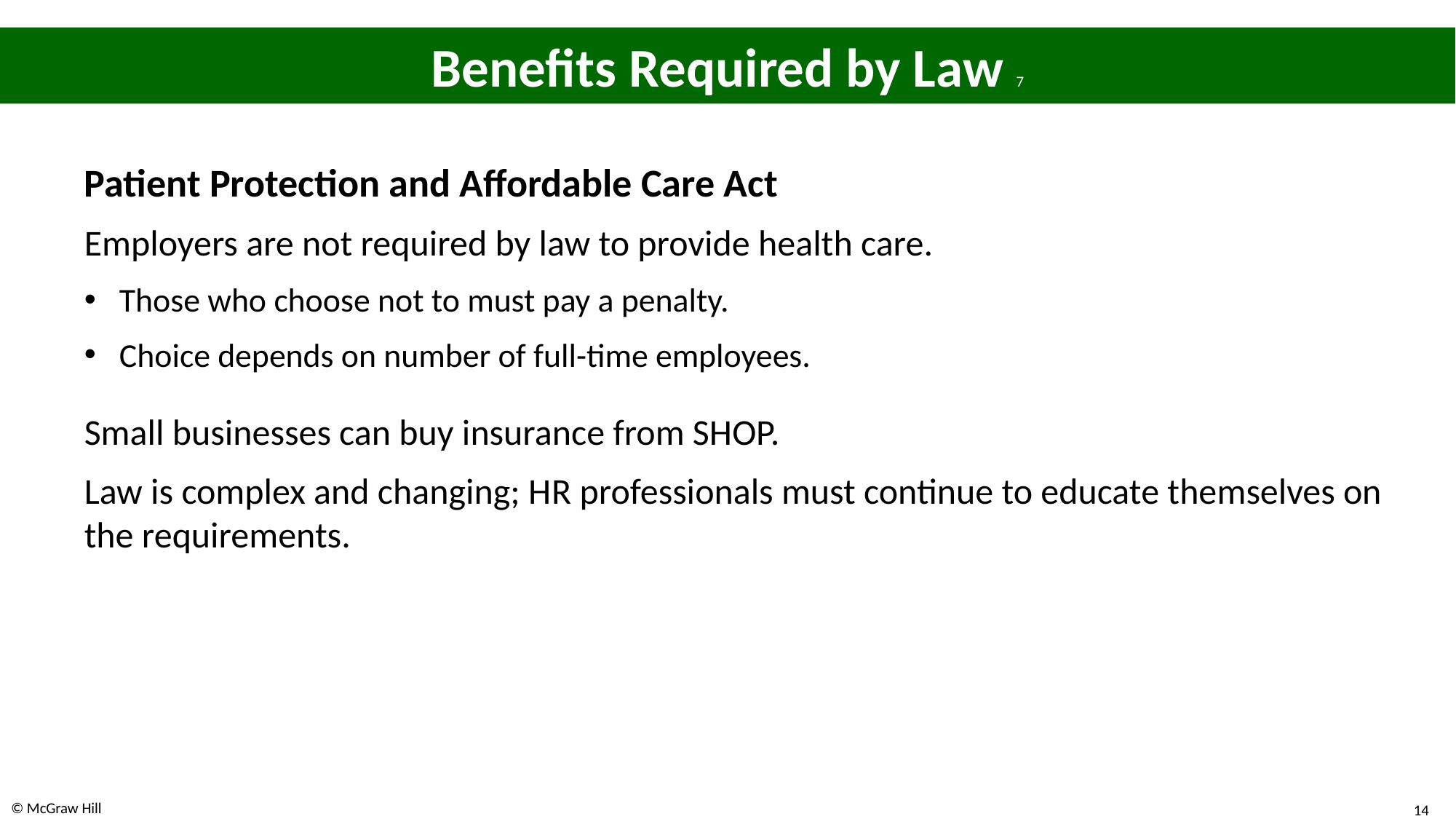

# Benefits Required by Law 7
Patient Protection and Affordable Care Act
Employers are not required by law to provide health care.
Those who choose not to must pay a penalty.
Choice depends on number of full-time employees.
Small businesses can buy insurance from SHOP.
Law is complex and changing; H R professionals must continue to educate themselves on the requirements.